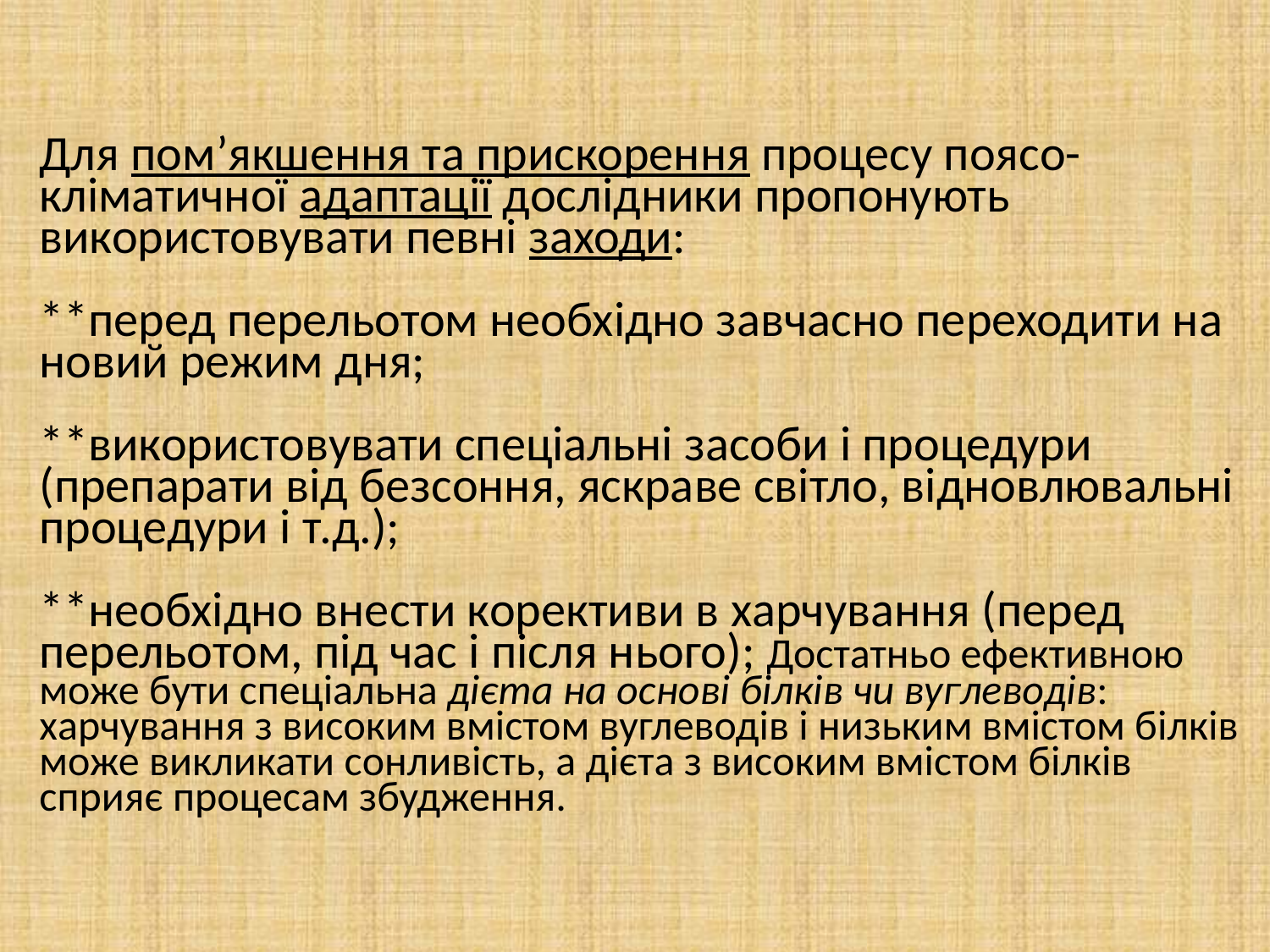

# Для пом’якшення та прискорення процесу поясо-кліматичної адаптації дослідники пропонують використовувати певні заходи: **перед перельотом необхідно завчасно переходити на новий режим дня; **використовувати спеціальні засоби і процедури (препарати від безсоння, яскраве світло, відновлювальні процедури і т.д.); **необхідно внести корективи в харчування (перед перельотом, під час і після нього); Достатньо ефективною може бути спеціальна дієта на основі білків чи вуглеводів: харчування з високим вмістом вуглеводів і низьким вмістом білків може викликати сонливість, а дієта з високим вмістом білків сприяє процесам збудження.